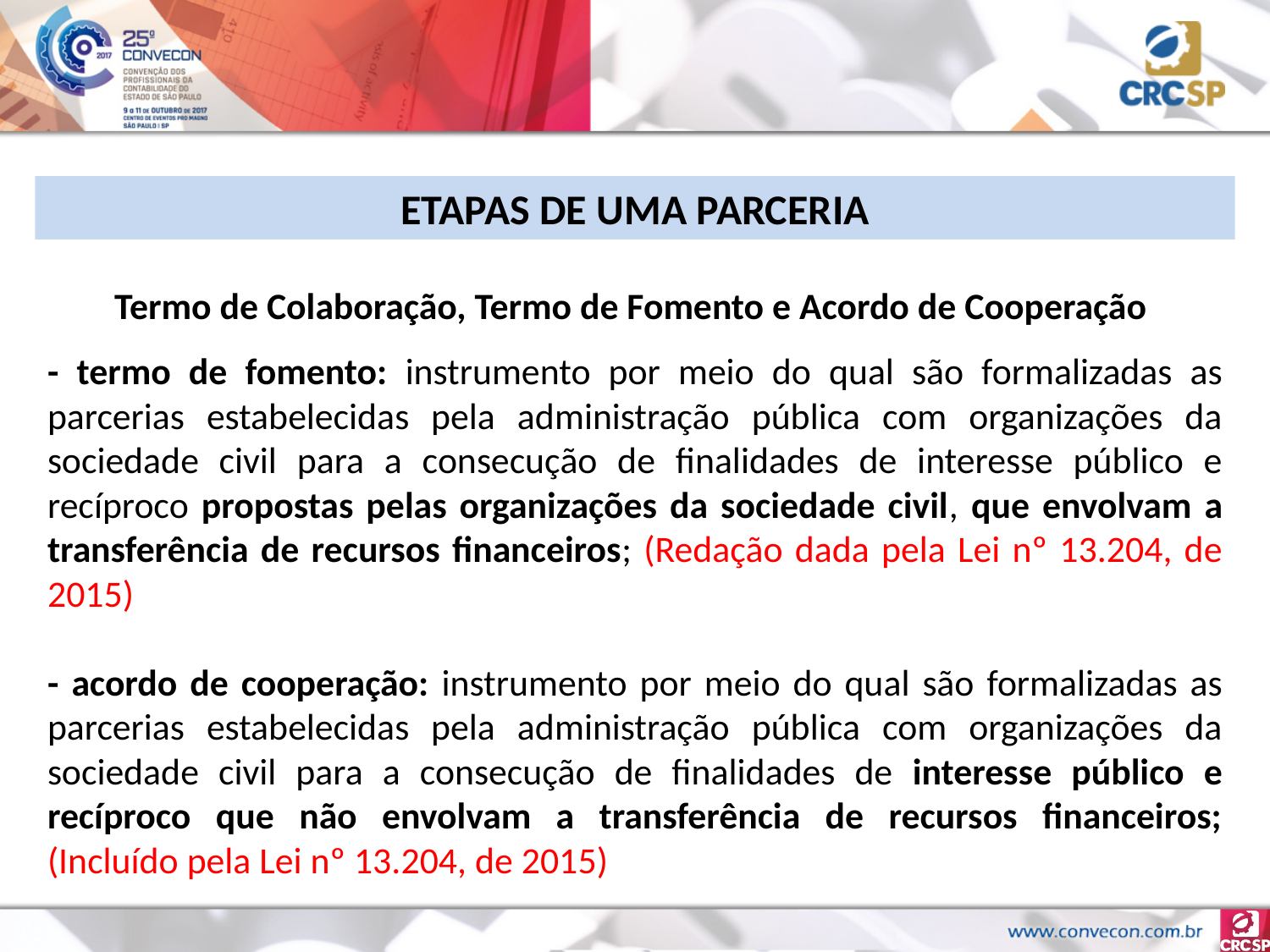

ETAPAS DE UMA PARCERIA

Termo de Colaboração, Termo de Fomento e Acordo de Cooperação

- termo de fomento: instrumento por meio do qual são formalizadas as parcerias estabelecidas pela administração pública com organizações da sociedade civil para a consecução de finalidades de interesse público e recíproco propostas pelas organizações da sociedade civil, que envolvam a transferência de recursos financeiros; (Redação dada pela Lei nº 13.204, de 2015)

- acordo de cooperação: instrumento por meio do qual são formalizadas as parcerias estabelecidas pela administração pública com organizações da sociedade civil para a consecução de finalidades de interesse público e recíproco que não envolvam a transferência de recursos financeiros; (Incluído pela Lei nº 13.204, de 2015)